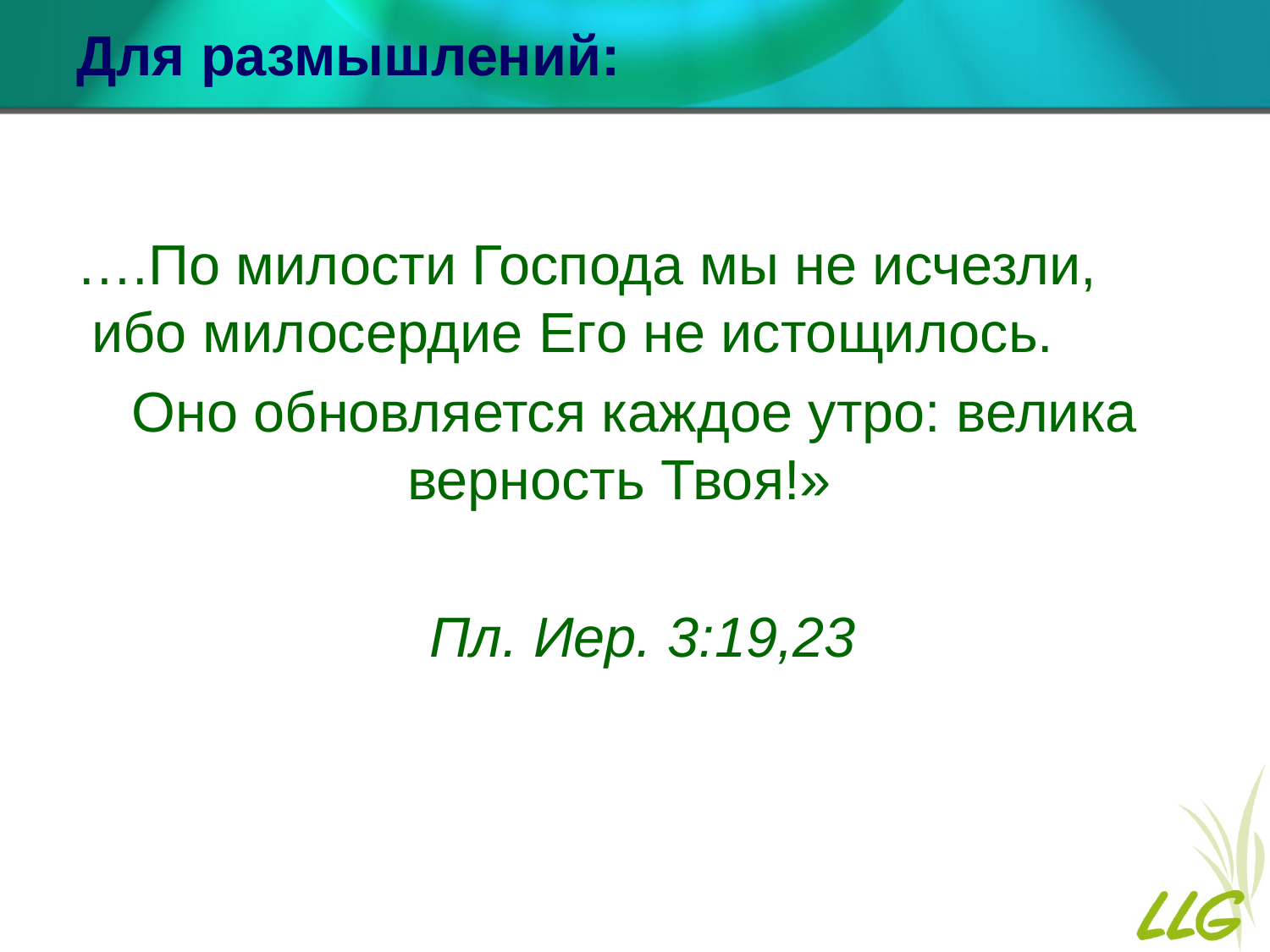

# Для размышлений:

….По милости Господа мы не исчезли,        ибо милосердие Его не истощилось.
Оно обновляется каждое утро: велика верность Твоя!»

 Пл. Иер. 3:19,23